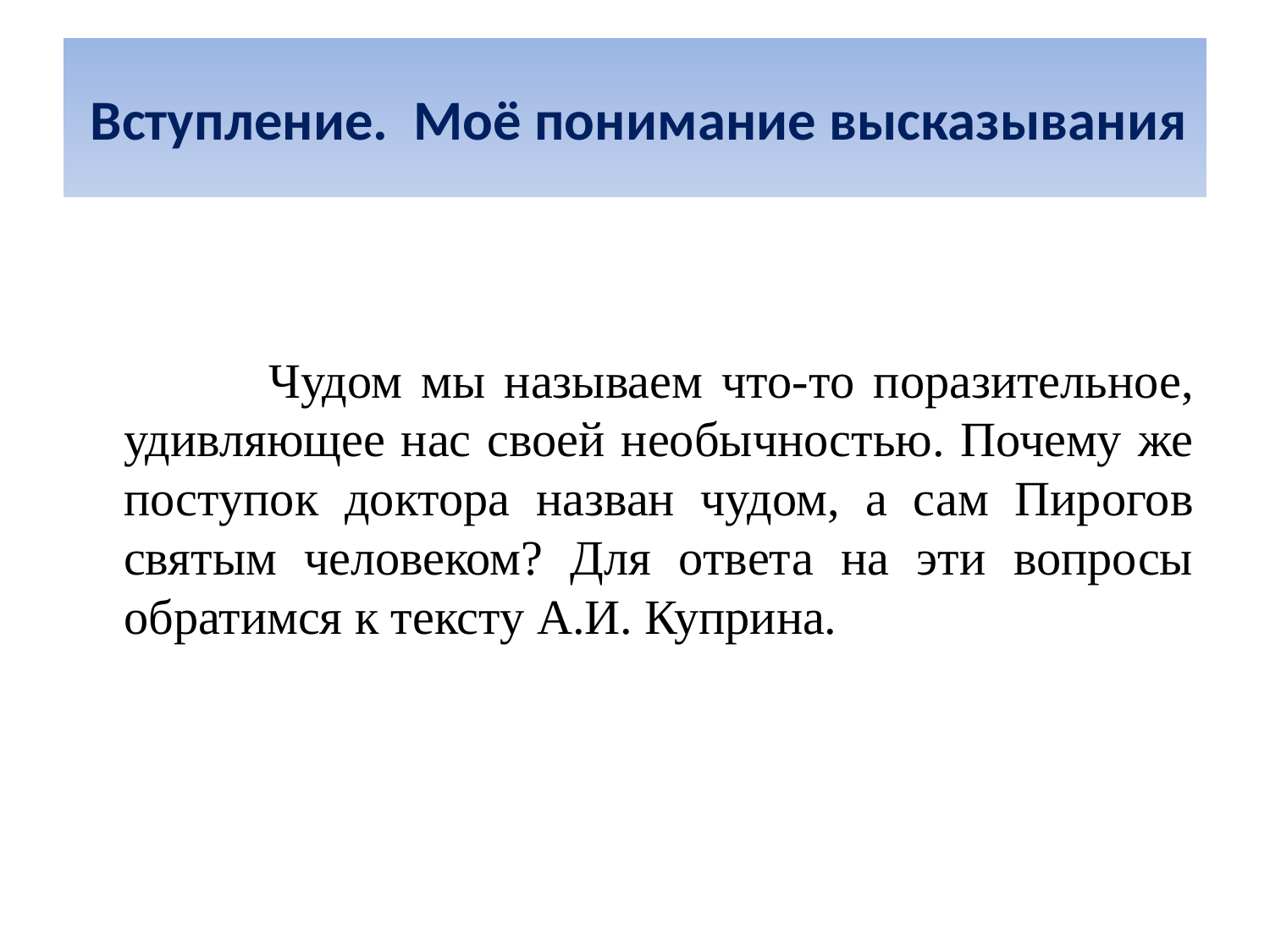

# Вступление.  Моё понимание высказывания

           Чудом мы называем что-то поразительное, удивляющее нас своей необычностью. Почему же поступок доктора назван чудом, а сам Пирогов святым человеком? Для ответа на эти вопросы обратимся к тексту А.И. Куприна.